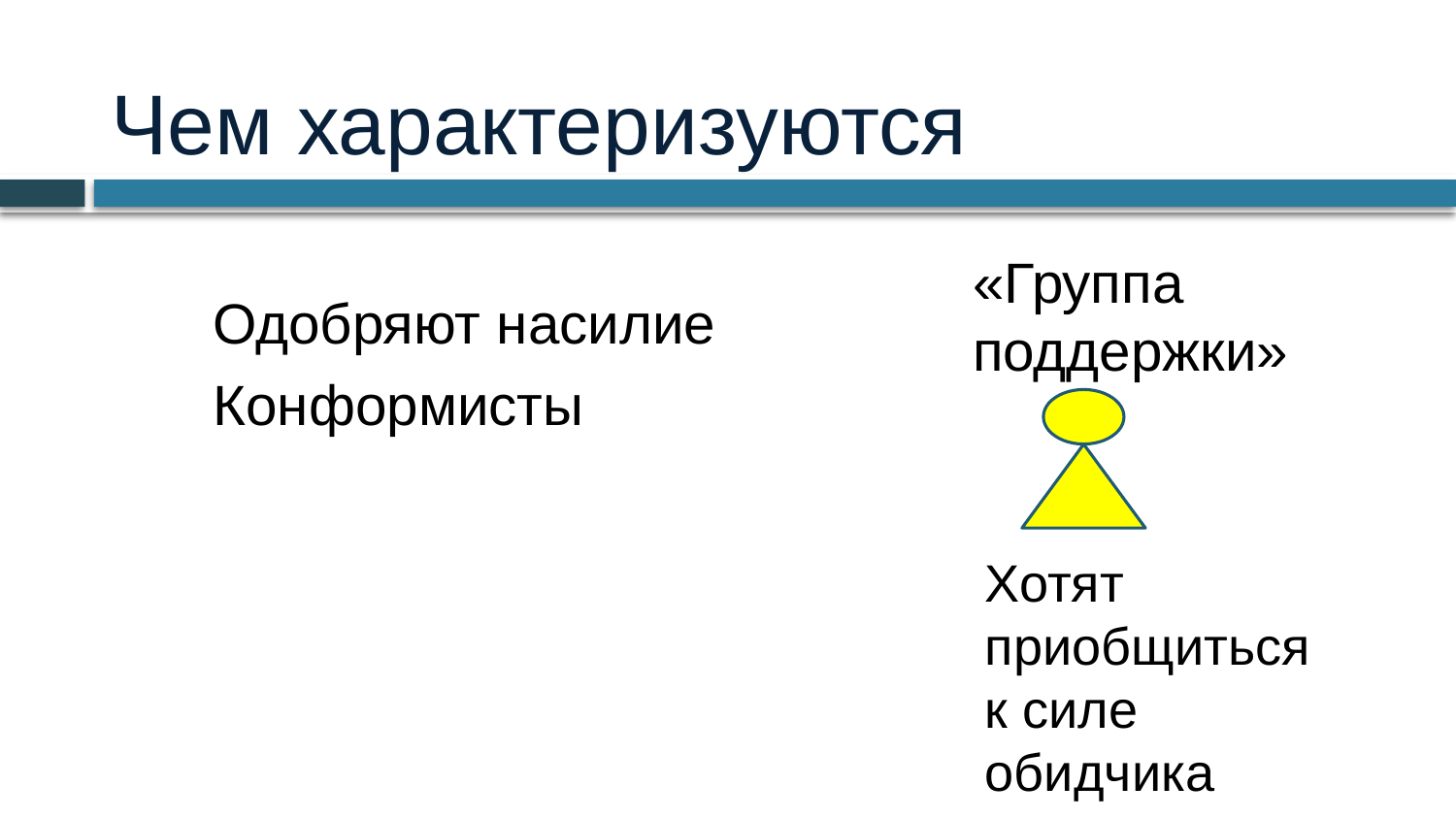

# Чем характеризуются
«Группа поддержки»

Одобряют насилие
Конформисты

Хотят приобщиться к силе обидчика